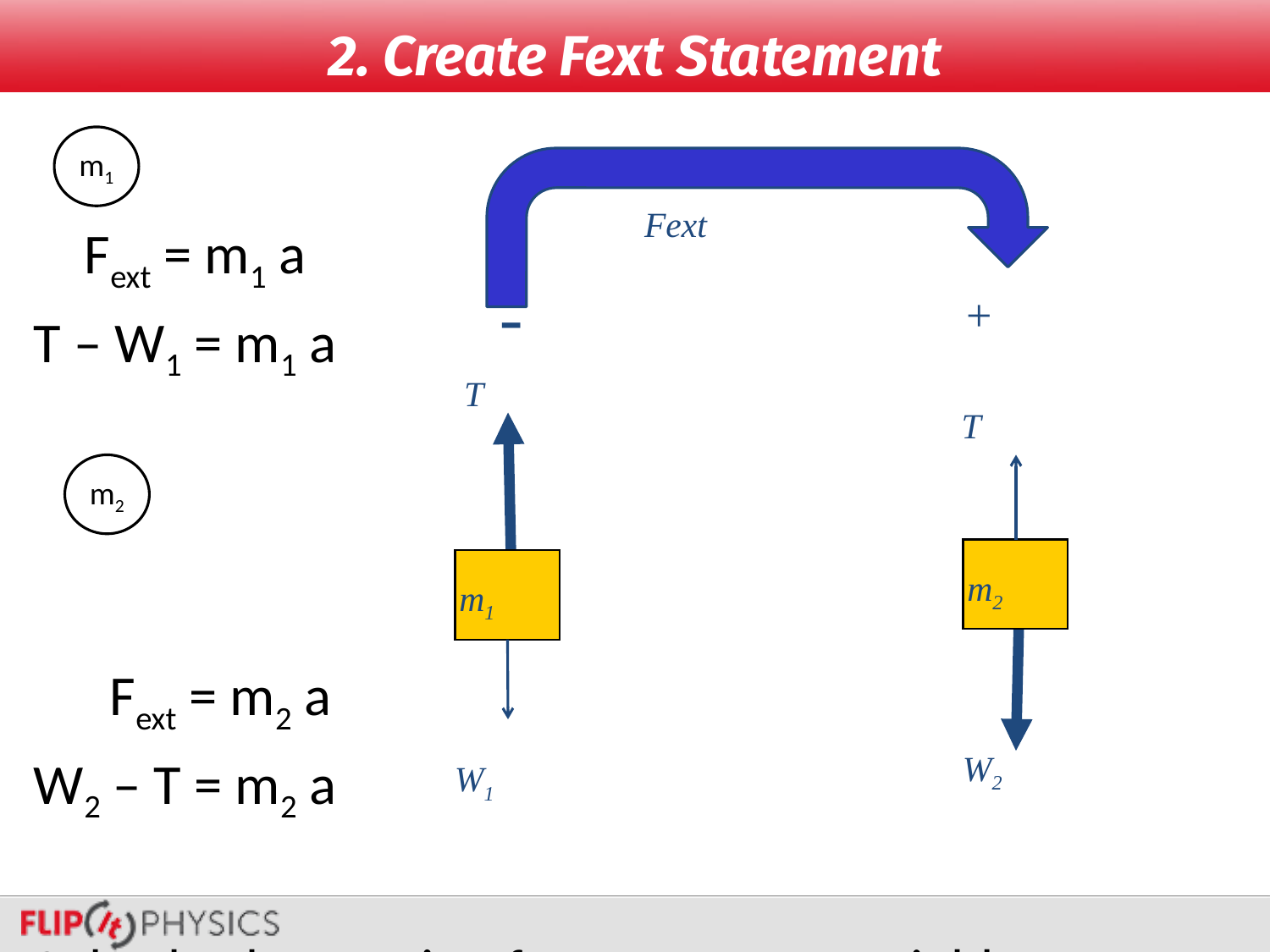

# 2. Create Fext Statement
m1

Fext
    Fext = m1 a
T – W1 = m1 a

      Fext = m2 a
W2 – T = m2 a

Solve both equation for a common variable
-
+
T
T

m2

m2
m1

W2
W1